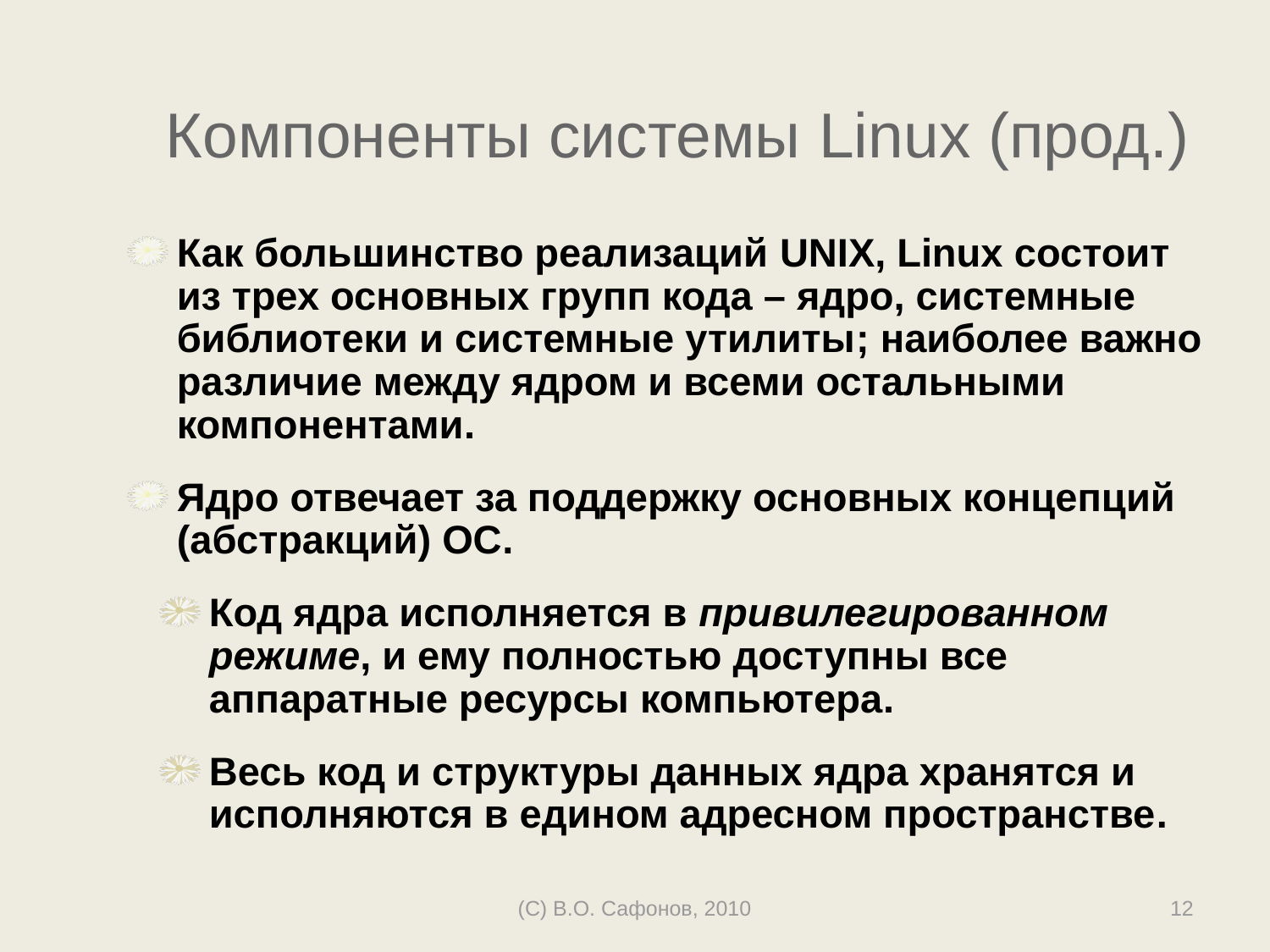

# Компоненты системы Linux (прод.)
Как большинство реализаций UNIX, Linux состоит из трех основных групп кода – ядро, системные библиотеки и системные утилиты; наиболее важно различие между ядром и всеми остальными компонентами.
Ядро отвечает за поддержку основных концепций (абстракций) ОС.
Код ядра исполняется в привилегированном режиме, и ему полностью доступны все аппаратные ресурсы компьютера.
Весь код и структуры данных ядра хранятся и исполняются в едином адресном пространстве.
(C) В.О. Сафонов, 2010
12